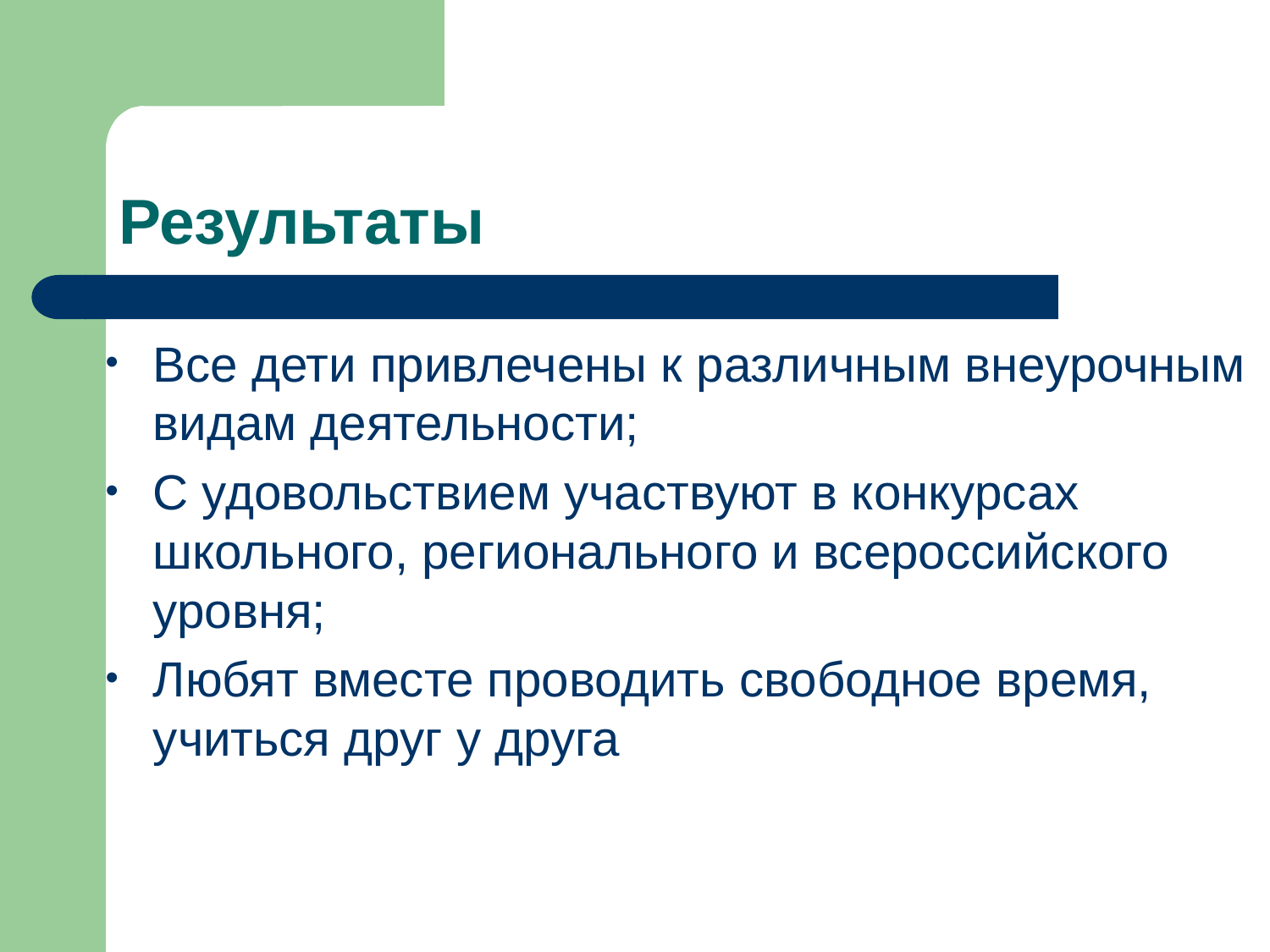

# Результаты
Все дети привлечены к различным внеурочным видам деятельности;
С удовольствием участвуют в конкурсах школьного, регионального и всероссийского уровня;
Любят вместе проводить свободное время, учиться друг у друга